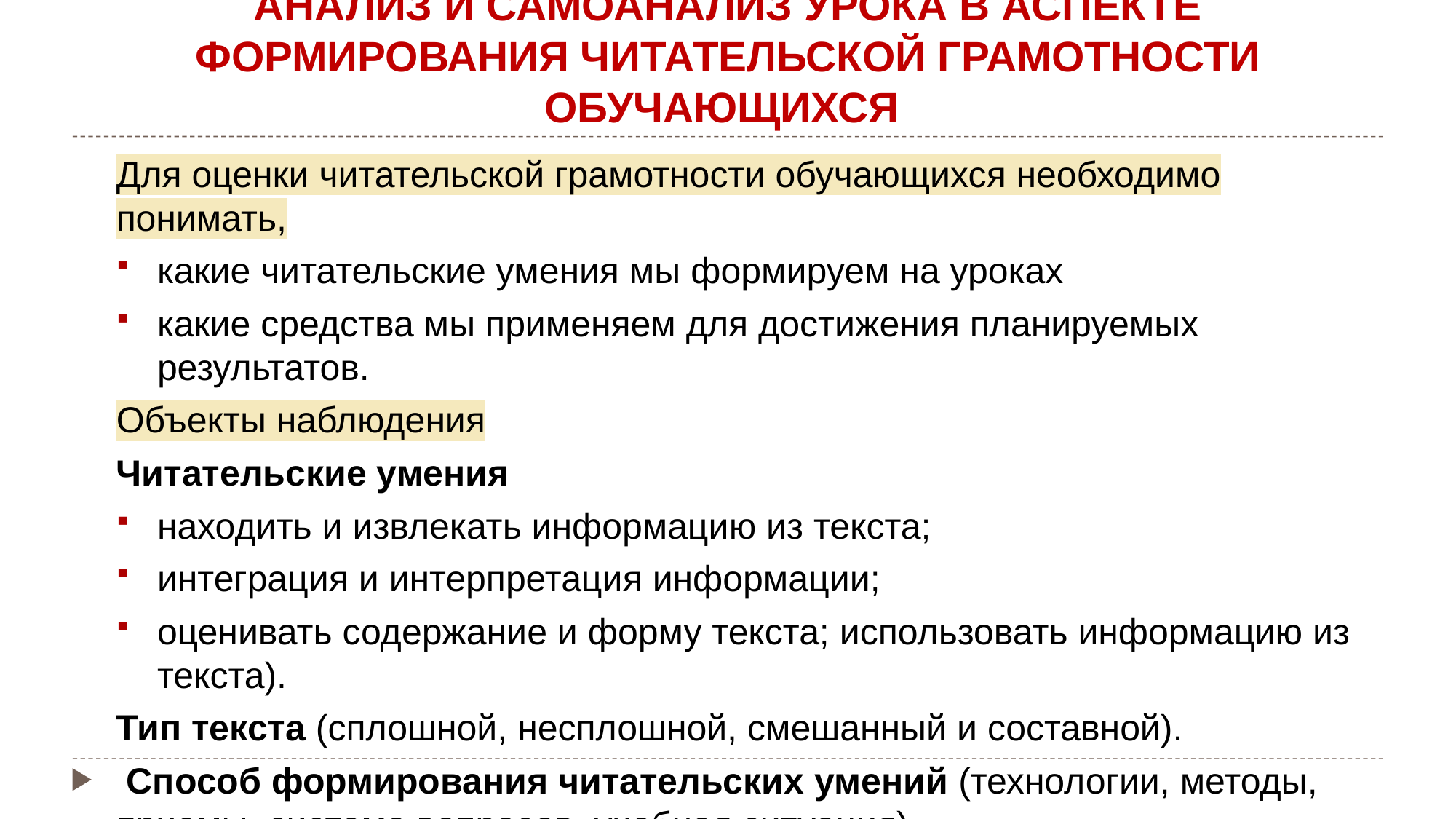

# АНАЛИЗ И САМОАНАЛИЗ УРОКА В АСПЕКТЕ ФОРМИРОВАНИЯ ЧИТАТЕЛЬСКОЙ ГРАМОТНОСТИ ОБУЧАЮЩИХСЯ
Для оценки читательской грамотности обучающихся необходимо понимать,
какие читательские умения мы формируем на уроках
какие средства мы применяем для достижения планируемых результатов.
Объекты наблюдения
Читательские умения
находить и извлекать информацию из текста;
интеграция и интерпретация информации;
оценивать содержание и форму текста; использовать информацию из текста).
Тип текста (сплошной, несплошной, смешанный и составной).
 Способ формирования читательских умений (технологии, методы, приемы, система вопросов, учебная ситуация).